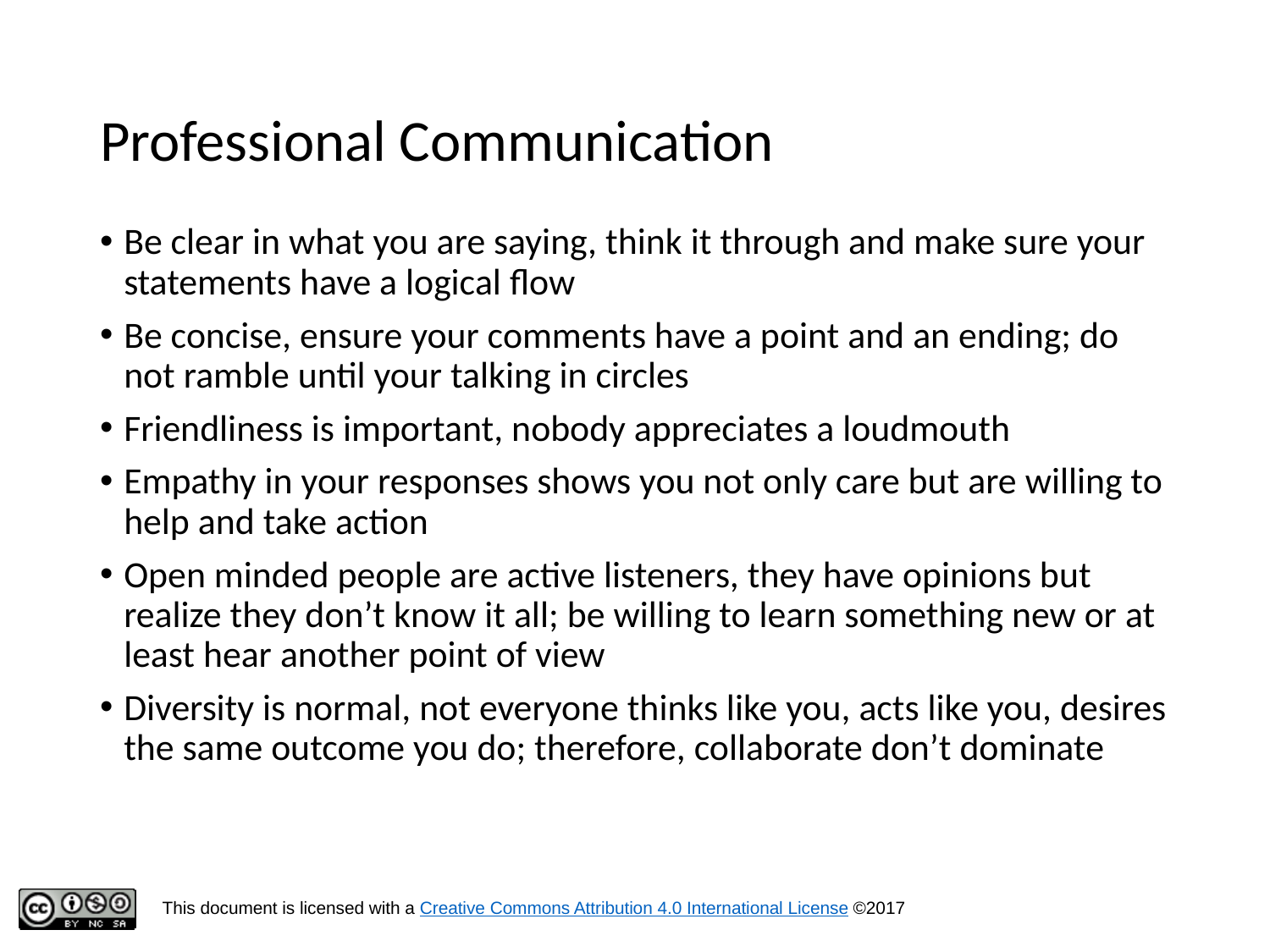

# Professional Communication
Be clear in what you are saying, think it through and make sure your statements have a logical flow
Be concise, ensure your comments have a point and an ending; do not ramble until your talking in circles
Friendliness is important, nobody appreciates a loudmouth
Empathy in your responses shows you not only care but are willing to help and take action
Open minded people are active listeners, they have opinions but realize they don’t know it all; be willing to learn something new or at least hear another point of view
Diversity is normal, not everyone thinks like you, acts like you, desires the same outcome you do; therefore, collaborate don’t dominate